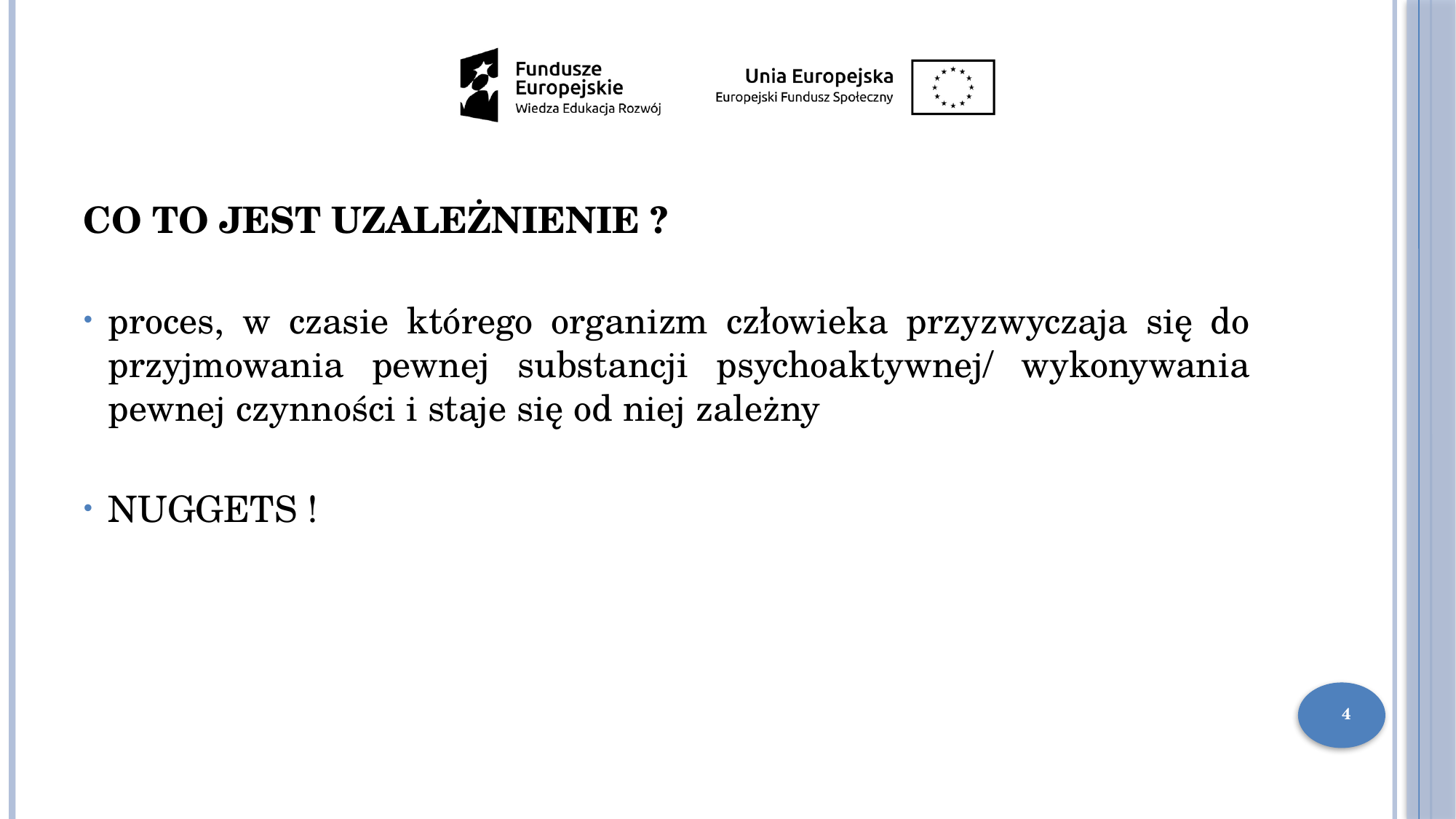

CO TO JEST UZALEŻNIENIE ?

proces, w czasie którego organizm człowieka przyzwyczaja się do przyjmowania pewnej substancji psychoaktywnej/ wykonywania pewnej czynności i staje się od niej zależny

NUGGETS !
4